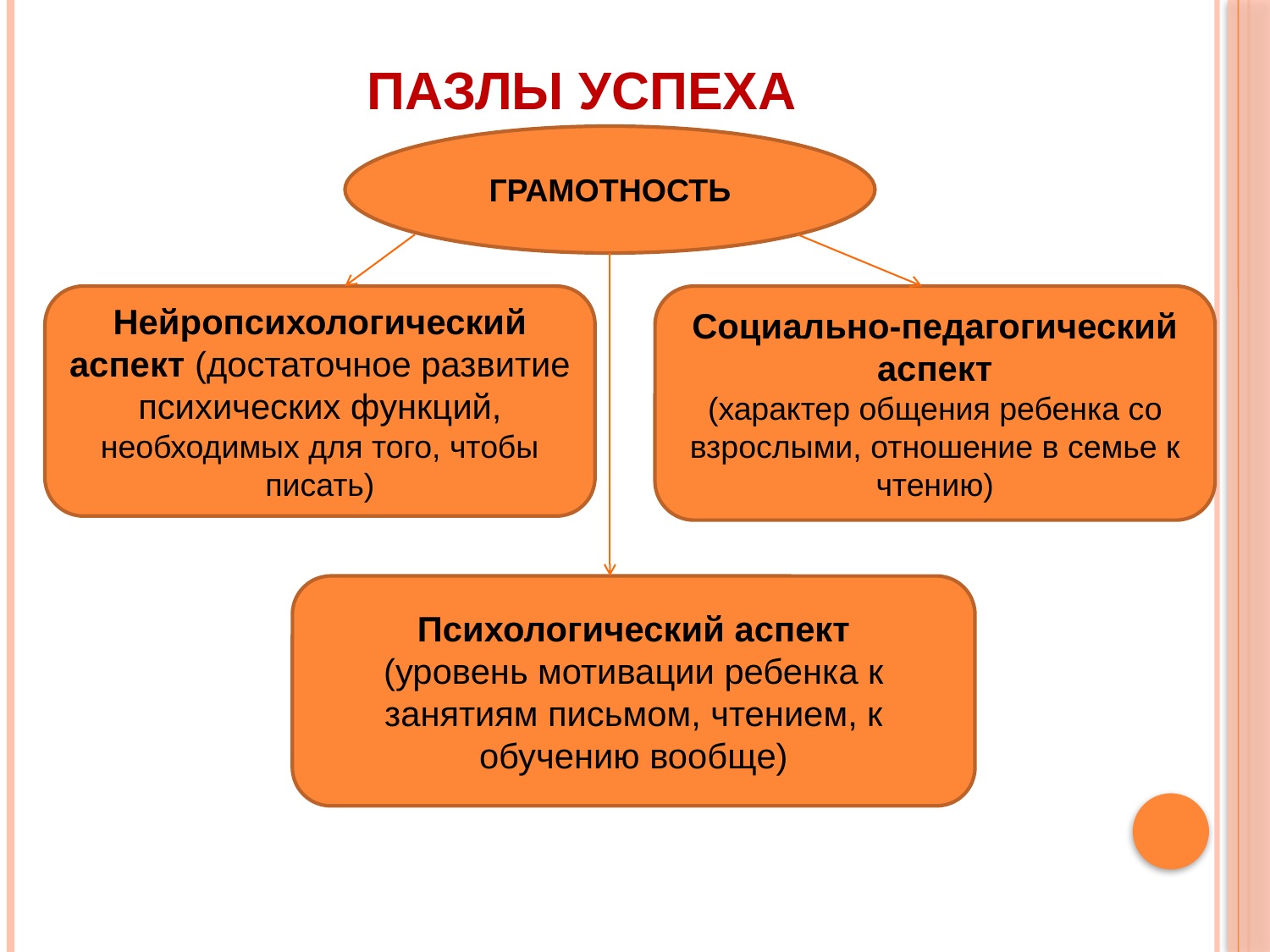

# ПАЗЛЫ УСПЕХА
ГРАМОТНОСТЬ

Нейропсихологический аспект (достаточное развитие психических функций, необходимых для того, чтобы писать)
Социально-педагогический аспект
(характер общения ребенка со взрослыми, отношение в семье к чтению)
Психологический аспект
(уровень мотивации ребенка к занятиям письмом, чтением, к обучению вообще)